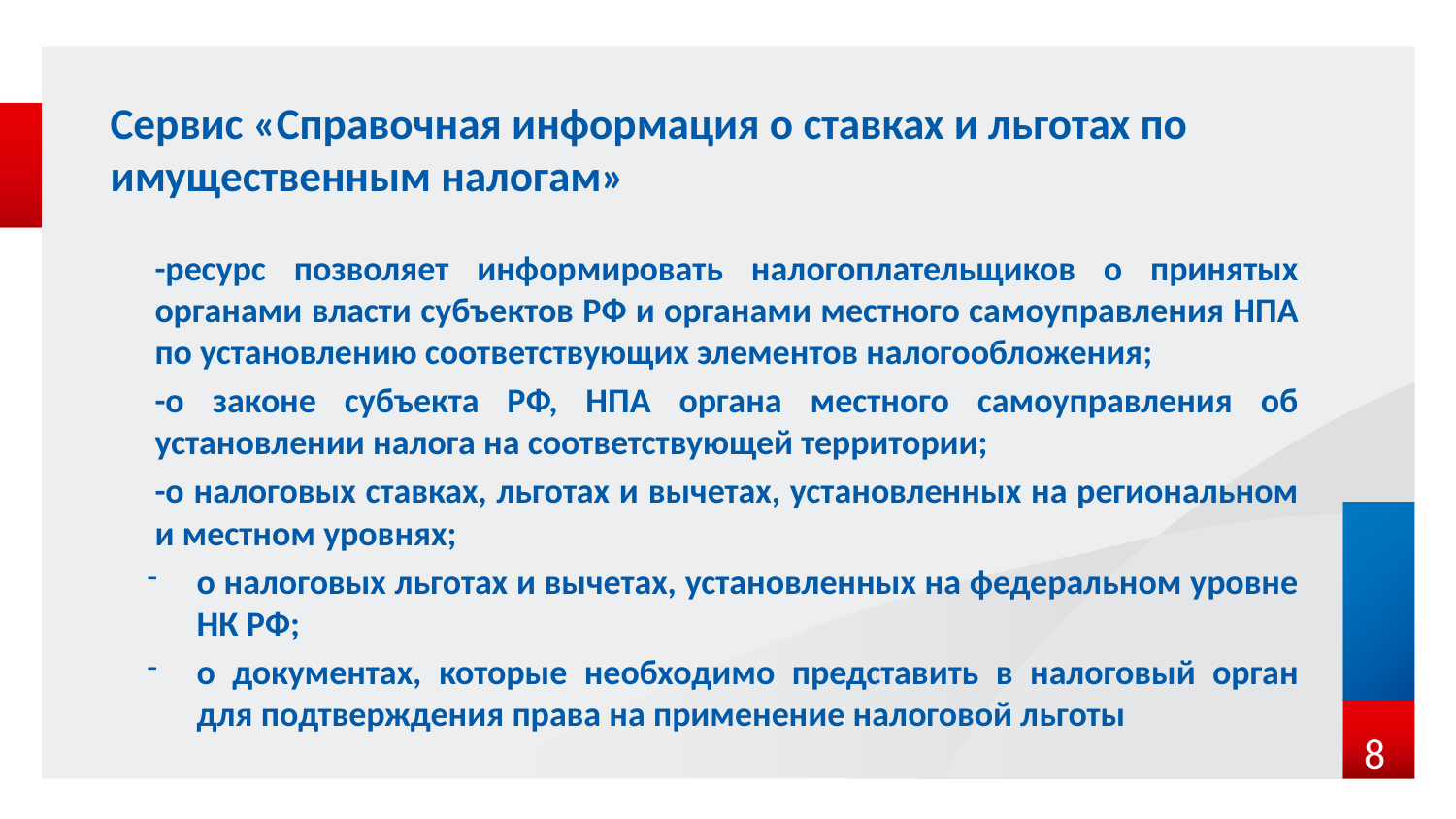

# Сервис «Справочная информация о ставках и льготах по имущественным налогам»
-ресурс позволяет информировать налогоплательщиков о принятых органами власти субъектов РФ и органами местного самоуправления НПА по установлению соответствующих элементов налогообложения;
-о законе субъекта РФ, НПА органа местного самоуправления об установлении налога на соответствующей территории;
-о налоговых ставках, льготах и вычетах, установленных на региональном и местном уровнях;
о налоговых льготах и вычетах, установленных на федеральном уровне НК РФ;
о документах, которые необходимо представить в налоговый орган для подтверждения права на применение налоговой льготы
8